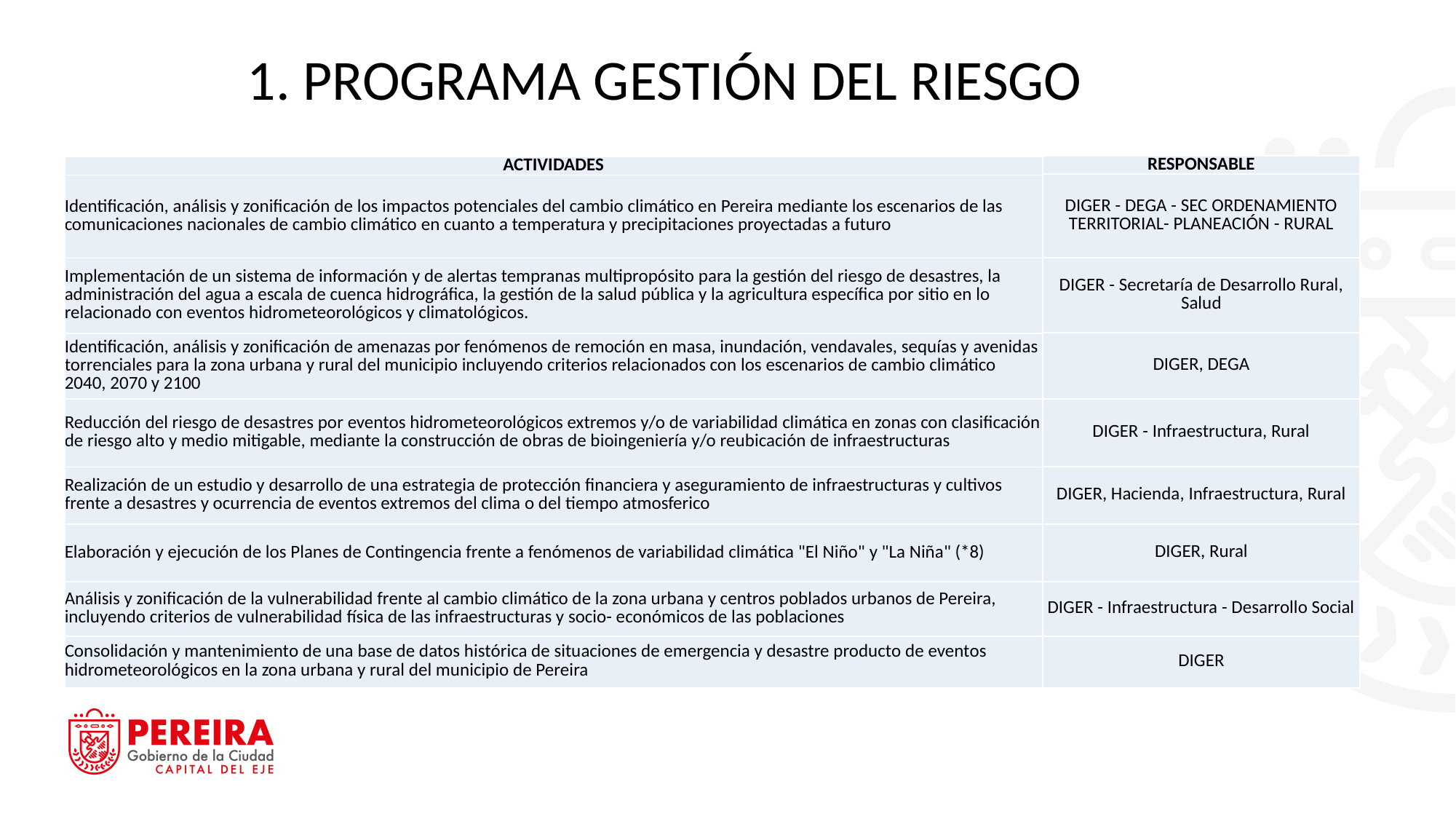

1. PROGRAMA GESTIÓN DEL RIESGO
| RESPONSABLE |
| --- |
| DIGER - DEGA - SEC ORDENAMIENTO TERRITORIAL- PLANEACIÓN - RURAL |
| DIGER - Secretaría de Desarrollo Rural, Salud |
| DIGER, DEGA |
| DIGER - Infraestructura, Rural |
| DIGER, Hacienda, Infraestructura, Rural |
| DIGER, Rural |
| DIGER - Infraestructura - Desarrollo Social |
| DIGER |
| ACTIVIDADES |
| --- |
| Identificación, análisis y zonificación de los impactos potenciales del cambio climático en Pereira mediante los escenarios de las comunicaciones nacionales de cambio climático en cuanto a temperatura y precipitaciones proyectadas a futuro |
| Implementación de un sistema de información y de alertas tempranas multipropósito para la gestión del riesgo de desastres, la administración del agua a escala de cuenca hidrográfica, la gestión de la salud pública y la agricultura específica por sitio en lo relacionado con eventos hidrometeorológicos y climatológicos. |
| Identificación, análisis y zonificación de amenazas por fenómenos de remoción en masa, inundación, vendavales, sequías y avenidas torrenciales para la zona urbana y rural del municipio incluyendo criterios relacionados con los escenarios de cambio climático 2040, 2070 y 2100 |
| Reducción del riesgo de desastres por eventos hidrometeorológicos extremos y/o de variabilidad climática en zonas con clasificación de riesgo alto y medio mitigable, mediante la construcción de obras de bioingeniería y/o reubicación de infraestructuras |
| Realización de un estudio y desarrollo de una estrategia de protección financiera y aseguramiento de infraestructuras y cultivos frente a desastres y ocurrencia de eventos extremos del clima o del tiempo atmosferico |
| Elaboración y ejecución de los Planes de Contingencia frente a fenómenos de variabilidad climática "El Niño" y "La Niña" (\*8) |
| Análisis y zonificación de la vulnerabilidad frente al cambio climático de la zona urbana y centros poblados urbanos de Pereira, incluyendo criterios de vulnerabilidad física de las infraestructuras y socio- económicos de las poblaciones |
| Consolidación y mantenimiento de una base de datos histórica de situaciones de emergencia y desastre producto de eventos hidrometeorológicos en la zona urbana y rural del municipio de Pereira |